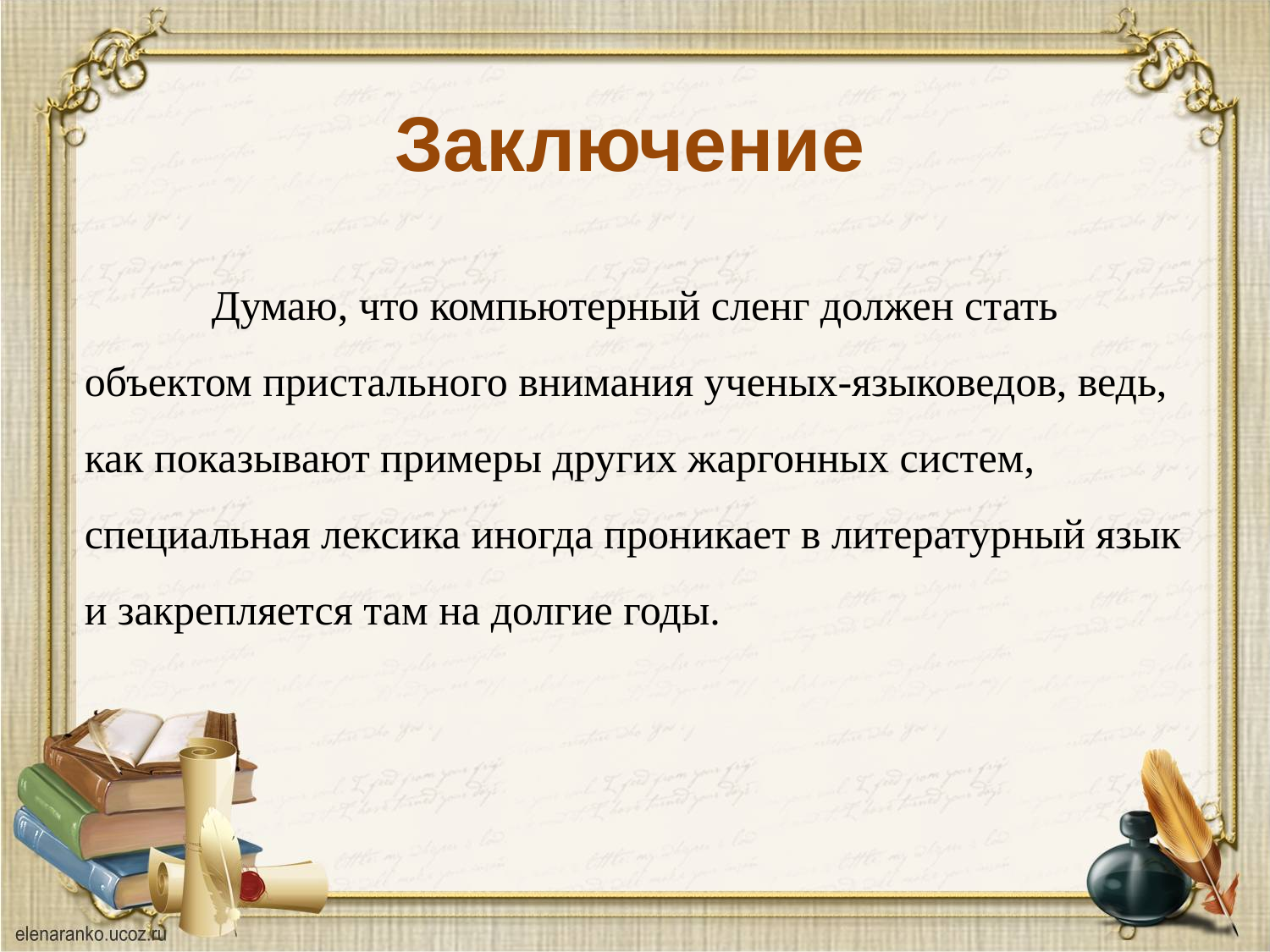

Заключение
	Думаю, что компьютерный сленг должен стать объектом пристального внимания ученых-языковедов, ведь, как показывают примеры других жаргонных систем, специальная лексика иногда проникает в литературный язык и закрепляется там на долгие годы.